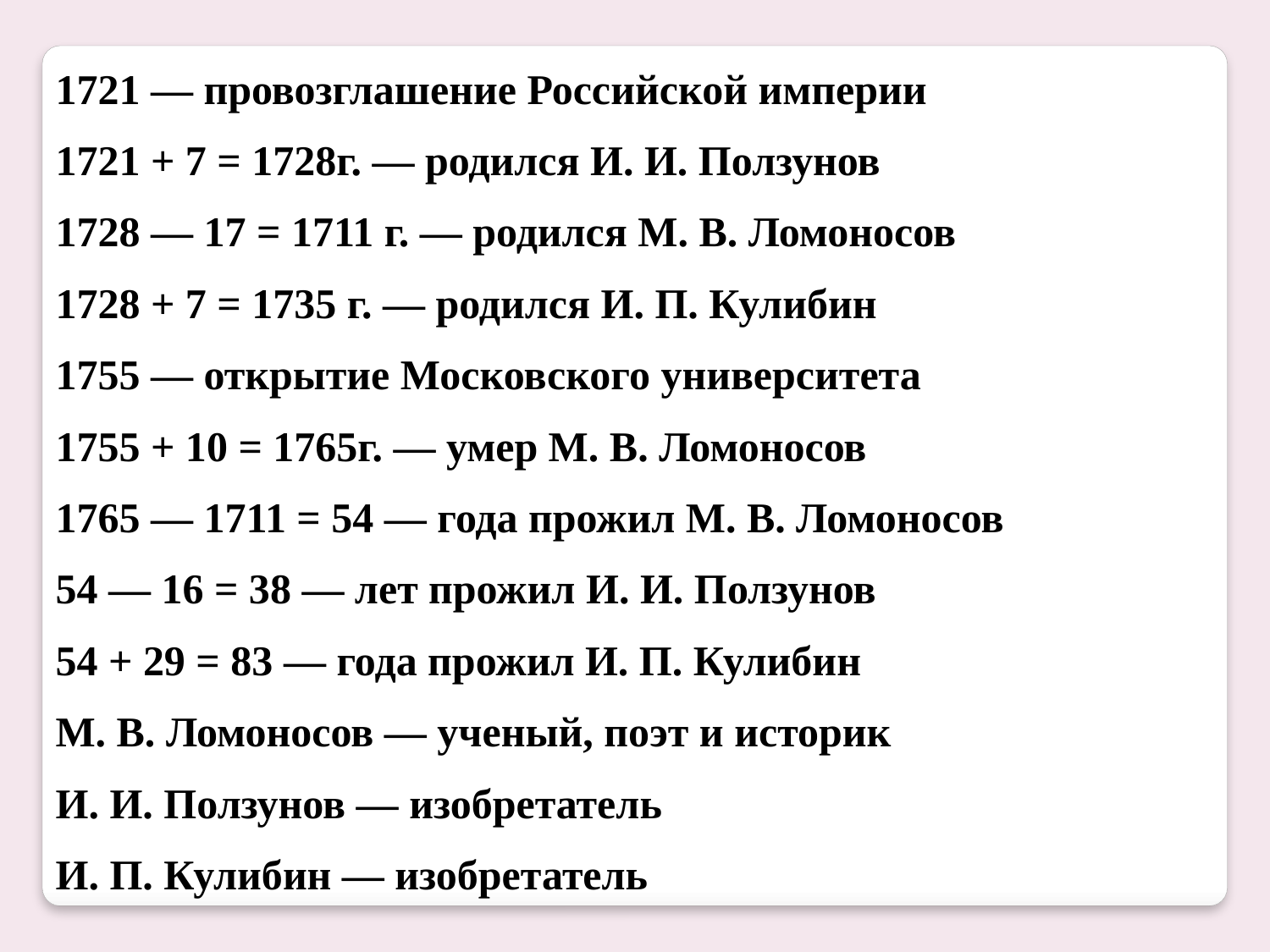

| 1721 — провозглашение Российской империи 1721 + 7 = 1728г. — родился И. И. Ползунов 1728 — 17 = 1711 г. — родился М. В. Ломоносов 1728 + 7 = 1735 г. — родился И. П. Кулибин 1755 — открытие Московского университета 1755 + 10 = 1765г. — умер М. В. Ломоносов 1765 — 1711 = 54 — года прожил М. В. Ломоносов 54 — 16 = 38 — лет прожил И. И. Ползунов 54 + 29 = 83 — года прожил И. П. Кулибин М. В. Ломоносов — ученый, поэт и историк И. И. Ползунов — изобретатель И. П. Кулибин — изобретатель |
| --- |